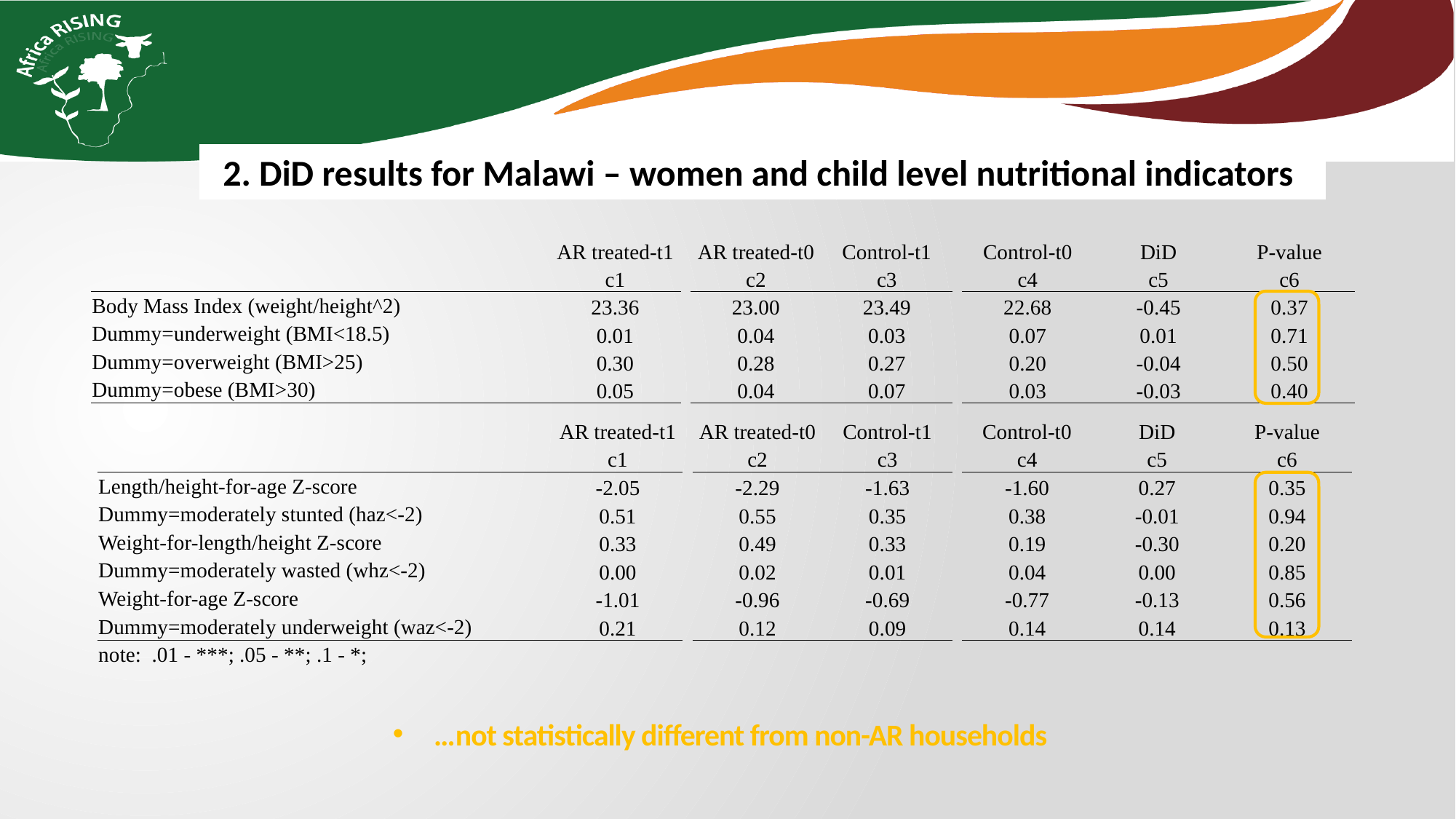

2. DiD results for Malawi – women and child level nutritional indicators
|  | AR treated-t1 |  | AR treated-t0 | Control-t1 |  | Control-t0 | DiD | P-value |
| --- | --- | --- | --- | --- | --- | --- | --- | --- |
|  | c1 |  | c2 | c3 |  | c4 | c5 | c6 |
| Body Mass Index (weight/height^2) | 23.36 |  | 23.00 | 23.49 |  | 22.68 | -0.45 | 0.37 |
| Dummy=underweight (BMI<18.5) | 0.01 |  | 0.04 | 0.03 |  | 0.07 | 0.01 | 0.71 |
| Dummy=overweight (BMI>25) | 0.30 |  | 0.28 | 0.27 |  | 0.20 | -0.04 | 0.50 |
| Dummy=obese (BMI>30) | 0.05 |  | 0.04 | 0.07 |  | 0.03 | -0.03 | 0.40 |

|  | AR treated-t1 |  | AR treated-t0 | Control-t1 |  | Control-t0 | DiD | P-value |
| --- | --- | --- | --- | --- | --- | --- | --- | --- |
|  | c1 |  | c2 | c3 |  | c4 | c5 | c6 |
| Length/height-for-age Z-score | -2.05 |  | -2.29 | -1.63 |  | -1.60 | 0.27 | 0.35 |
| Dummy=moderately stunted (haz<-2) | 0.51 |  | 0.55 | 0.35 |  | 0.38 | -0.01 | 0.94 |
| Weight-for-length/height Z-score | 0.33 |  | 0.49 | 0.33 |  | 0.19 | -0.30 | 0.20 |
| Dummy=moderately wasted (whz<-2) | 0.00 |  | 0.02 | 0.01 |  | 0.04 | 0.00 | 0.85 |
| Weight-for-age Z-score | -1.01 |  | -0.96 | -0.69 |  | -0.77 | -0.13 | 0.56 |
| Dummy=moderately underweight (waz<-2) | 0.21 |  | 0.12 | 0.09 |  | 0.14 | 0.14 | 0.13 |
| note: .01 - \*\*\*; .05 - \*\*; .1 - \*; |  |  |  |  |  |  |  |  |

…not statistically different from non-AR households